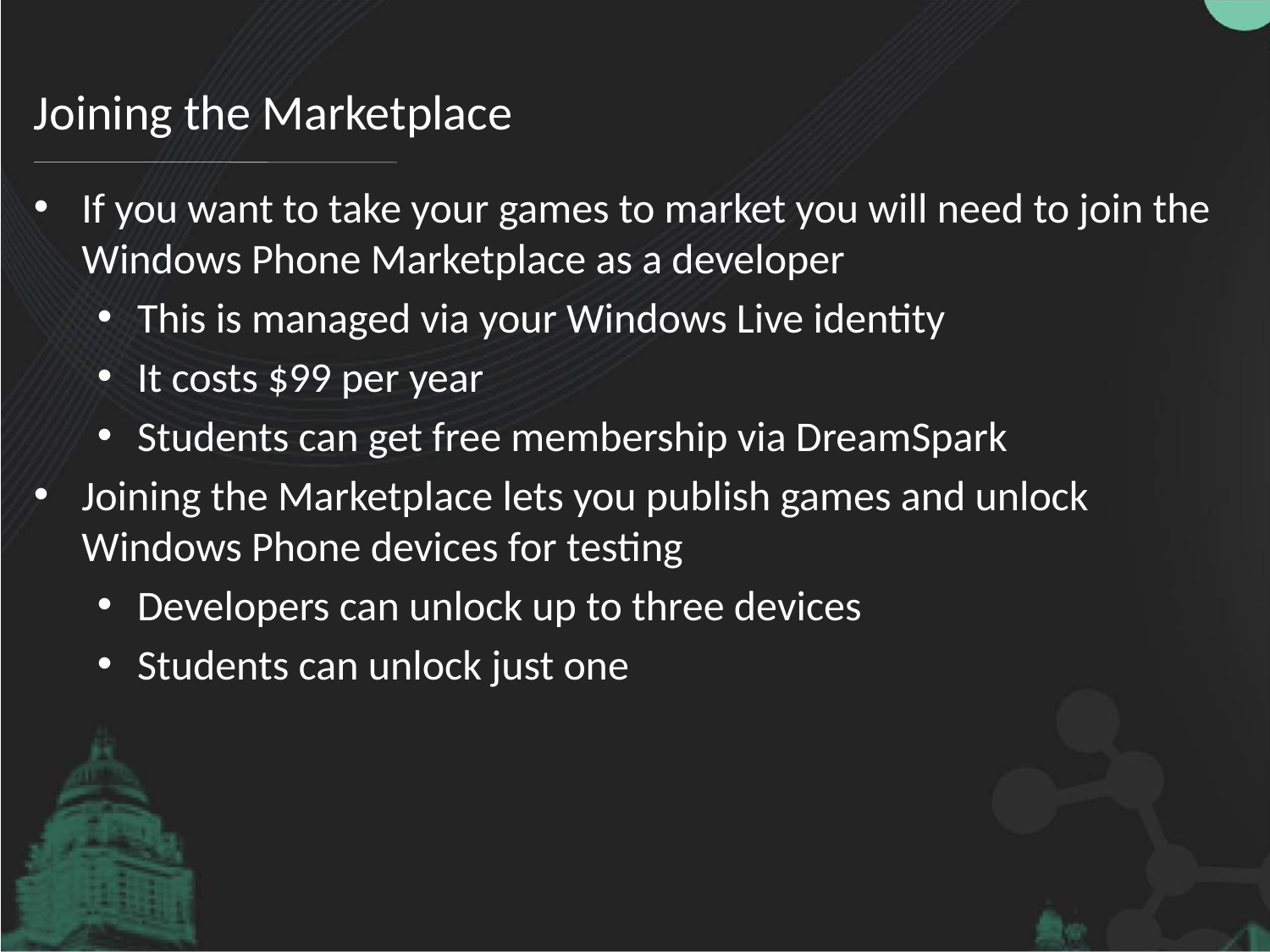

# Joining the Marketplace
If you want to take your games to market you will need to join the Windows Phone Marketplace as a developer
This is managed via your Windows Live identity
It costs $99 per year
Students can get free membership via DreamSpark
Joining the Marketplace lets you publish games and unlock Windows Phone devices for testing
Developers can unlock up to three devices
Students can unlock just one